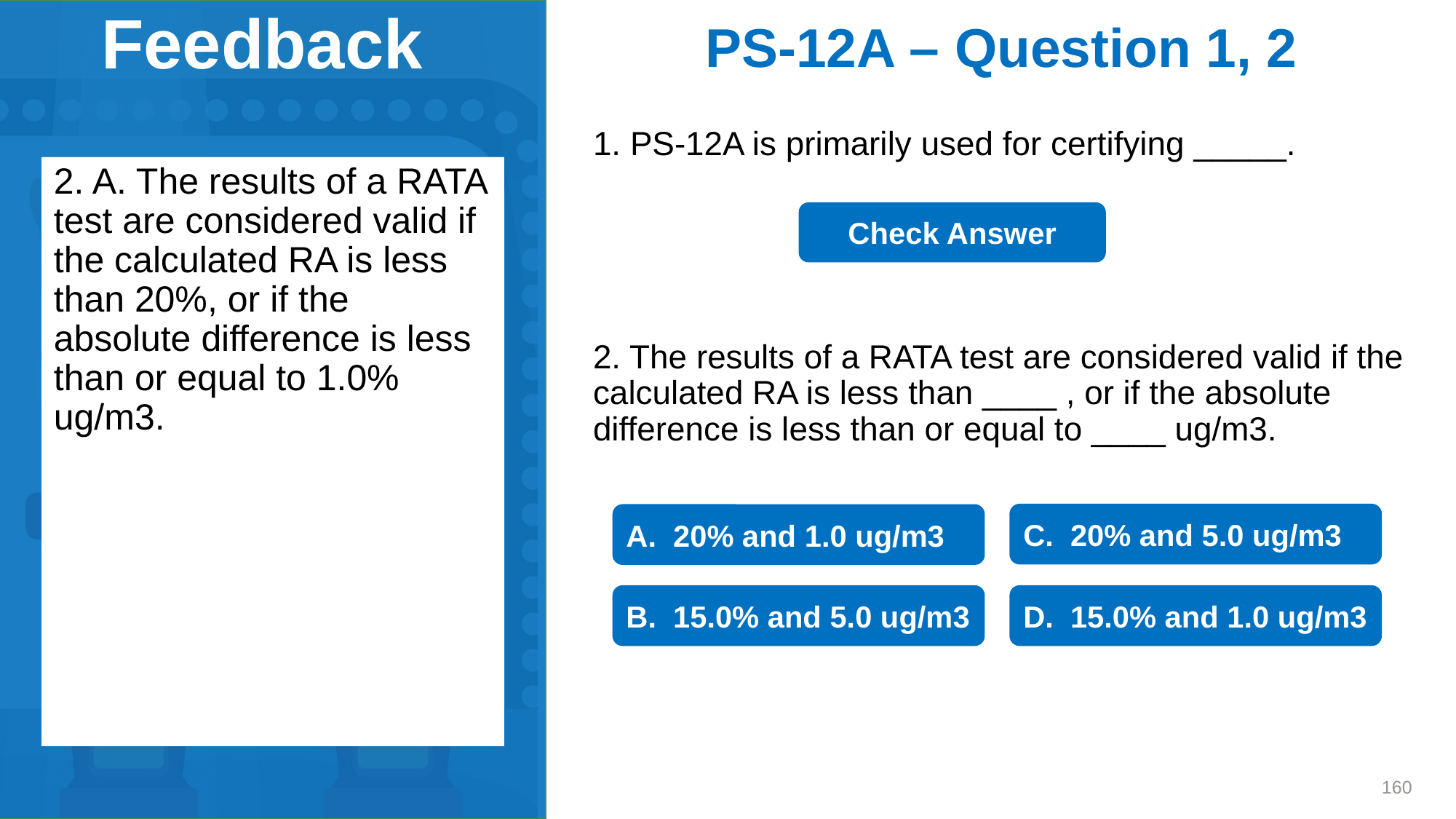

PS-12A – Question 1, 2
1. PS-12A is primarily used for certifying _____.

1. PS-12A is primarily used for certifying total vapor phase (gas-phase elemental and oxidized)  Hg CEMS.

2. A. The results of a RATA test are considered valid if the calculated RA is less than 20%, or if the absolute difference is less than or equal to 1.0% ug/m3.
Check Answer
2. The results of a RATA test are considered valid if the calculated RA is less than ____ , or if the absolute difference is less than or equal to ____ ug/m3.

C.  20% and 5.0 ug/m3
A.  20% and 1.0 ug/m3
D.  15.0% and 1.0 ug/m3
B.  15.0% and 5.0 ug/m3
160